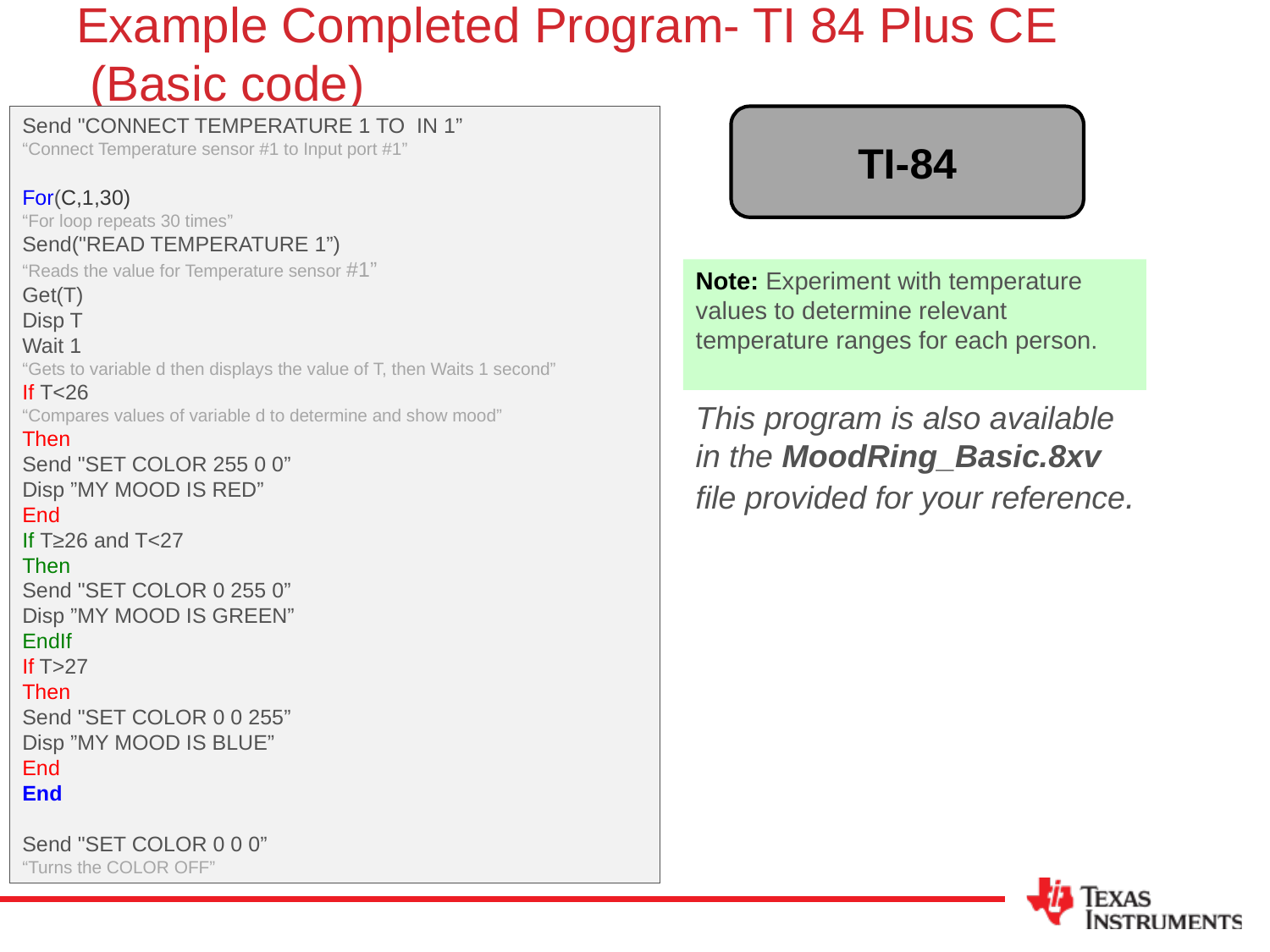

# Example Completed Program- TI 84 Plus CE (Basic code)
Send "CONNECT TEMPERATURE 1 TO  IN 1”
“Connect Temperature sensor #1 to Input port #1”

For(C,1,30)
“For loop repeats 30 times”
Send("READ TEMPERATURE 1”)
“Reads the value for Temperature sensor #1”
Get(T)
Disp T
Wait 1
“Gets to variable d then displays the value of T, then Waits 1 second”
If T<26
“Compares values of variable d to determine and show mood”
Then
Send "SET COLOR 255 0 0”
Disp ”MY MOOD IS RED”
End
If T≥26 and T<27
Then
Send "SET COLOR 0 255 0”
Disp ”MY MOOD IS GREEN”
EndIf
If T>27
Then
Send "SET COLOR 0 0 255”
Disp ”MY MOOD IS BLUE”
End
End

Send "SET COLOR 0 0 0”
“Turns the COLOR OFF”
TI-84
Note: Experiment with temperature values to determine relevant temperature ranges for each person.

This program is also available in the MoodRing_Basic.8xv file provided for your reference.